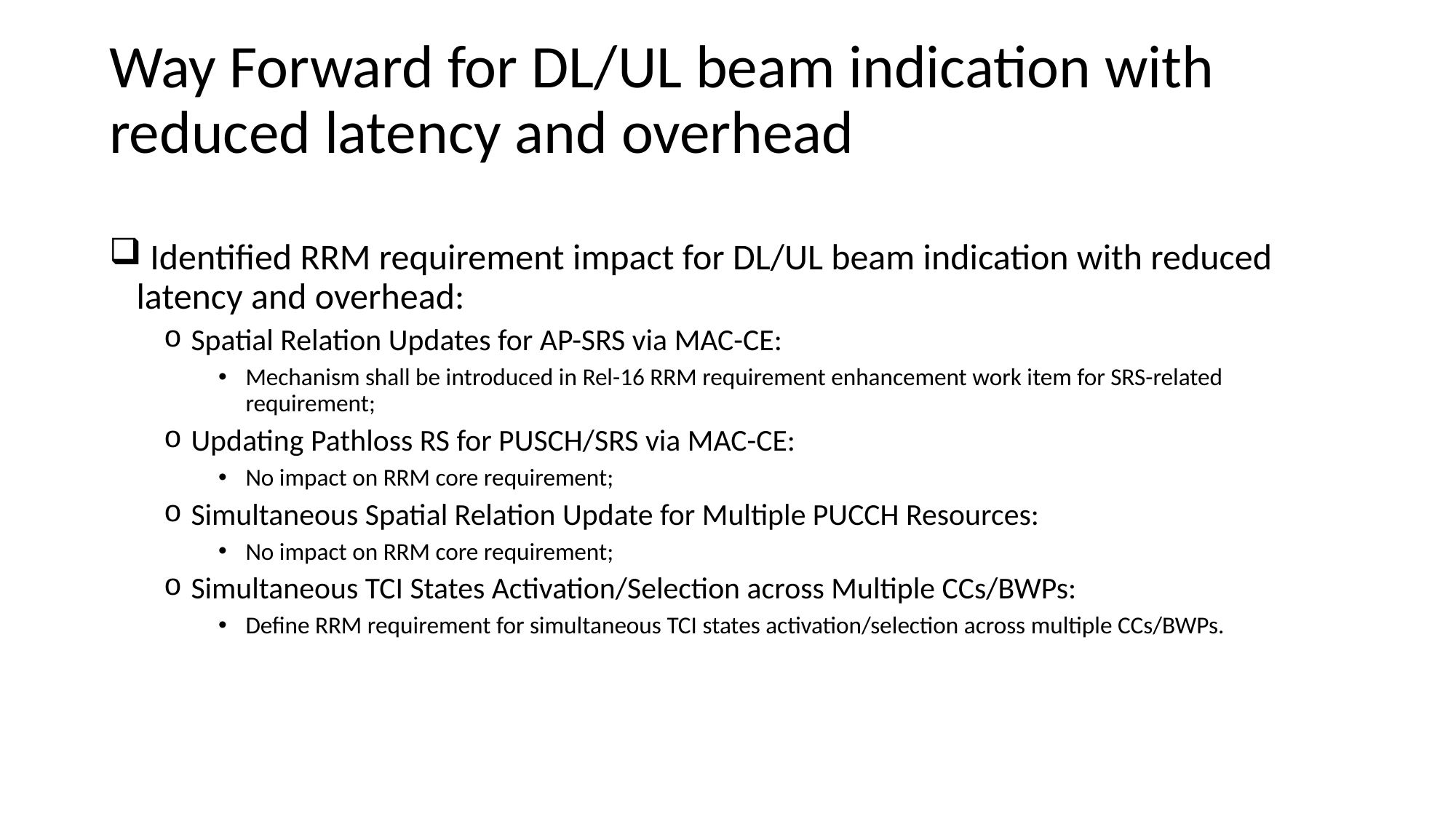

Way Forward for DL/UL beam indication with reduced latency and overhead
 Identified RRM requirement impact for DL/UL beam indication with reduced latency and overhead:
Spatial Relation Updates for AP-SRS via MAC-CE:
Mechanism shall be introduced in Rel-16 RRM requirement enhancement work item for SRS-related requirement;
Updating Pathloss RS for PUSCH/SRS via MAC-CE:
No impact on RRM core requirement;
Simultaneous Spatial Relation Update for Multiple PUCCH Resources:
No impact on RRM core requirement;
Simultaneous TCI States Activation/Selection across Multiple CCs/BWPs:
Define RRM requirement for simultaneous TCI states activation/selection across multiple CCs/BWPs.